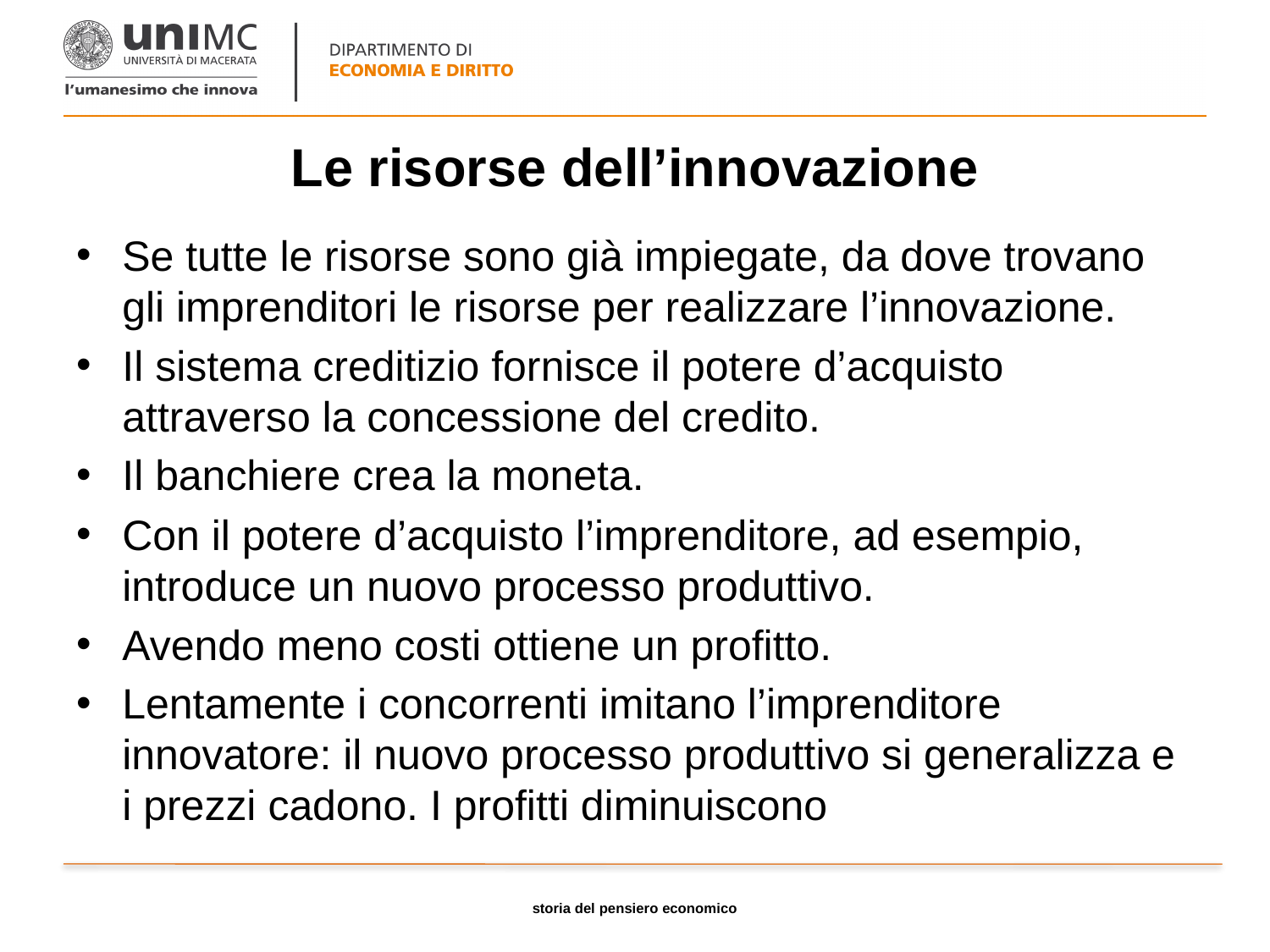

# Le risorse dell’innovazione
Se tutte le risorse sono già impiegate, da dove trovano gli imprenditori le risorse per realizzare l’innovazione.
Il sistema creditizio fornisce il potere d’acquisto attraverso la concessione del credito.
Il banchiere crea la moneta.
Con il potere d’acquisto l’imprenditore, ad esempio, introduce un nuovo processo produttivo.
Avendo meno costi ottiene un profitto.
Lentamente i concorrenti imitano l’imprenditore innovatore: il nuovo processo produttivo si generalizza e i prezzi cadono. I profitti diminuiscono
storia del pensiero economico